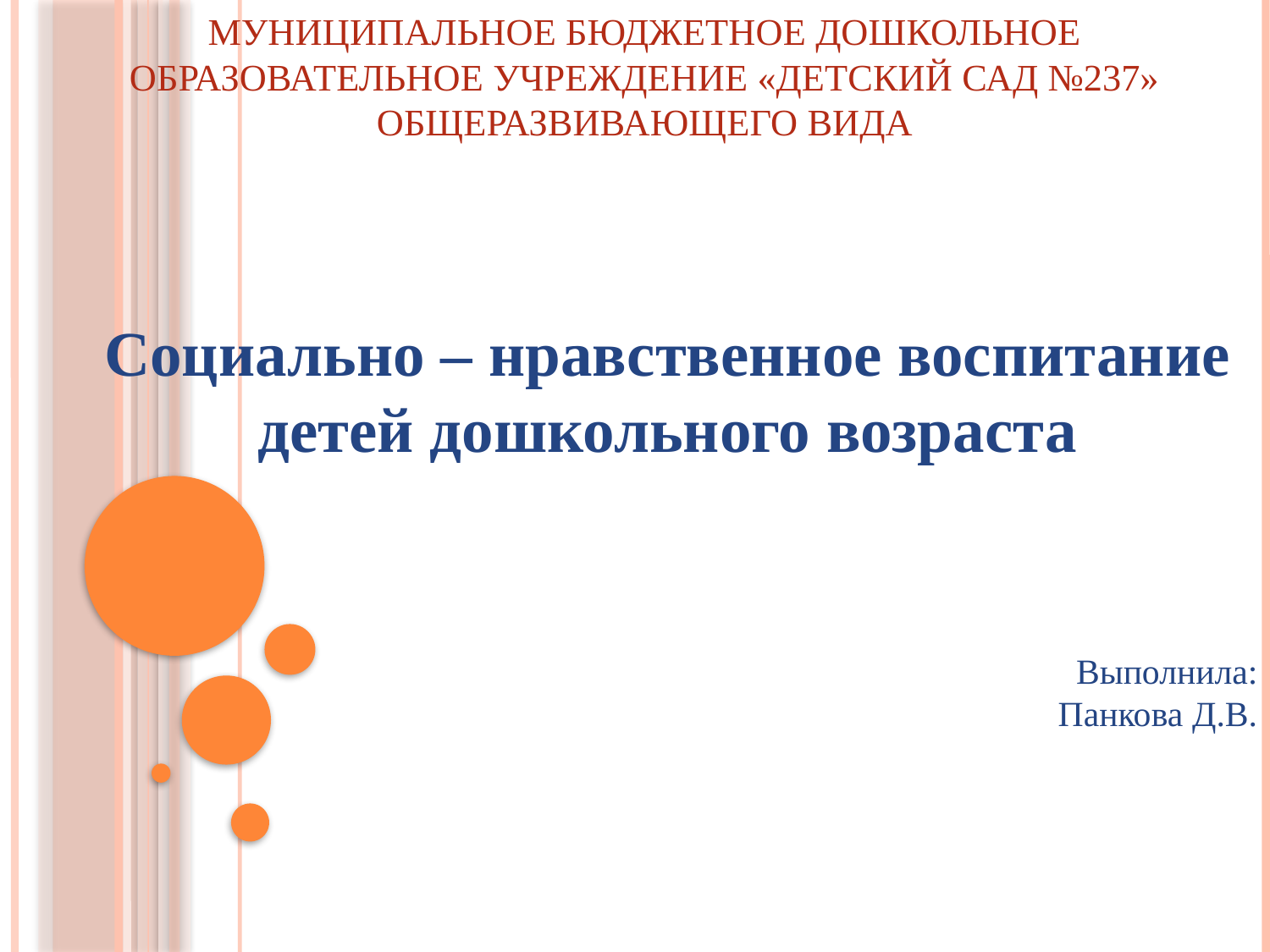

# Муниципальное бюджетное дошкольное образовательное учреждение «детский сад №237» общеразвивающего вида
Социально – нравственное воспитание детей дошкольного возраста

Выполнила:
Панкова Д.В.